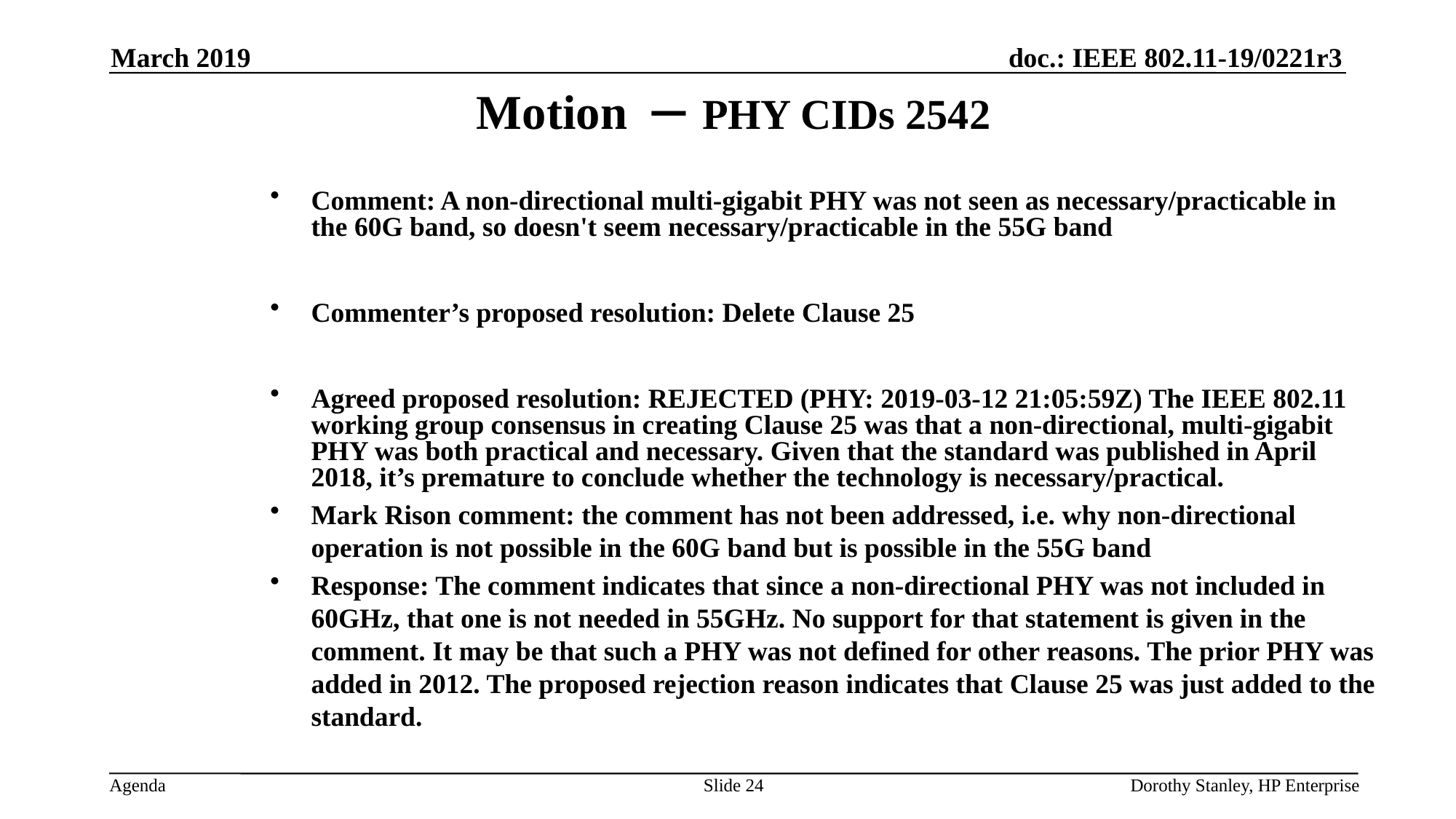

March 2019
Motion  – PHY CIDs 2542
Comment: A non-directional multi-gigabit PHY was not seen as necessary/practicable in the 60G band, so doesn't seem necessary/practicable in the 55G band

Commenter’s proposed resolution: Delete Clause 25

Agreed proposed resolution: REJECTED (PHY: 2019-03-12 21:05:59Z) The IEEE 802.11 working group consensus in creating Clause 25 was that a non-directional, multi-gigabit PHY was both practical and necessary. Given that the standard was published in April 2018, it’s premature to conclude whether the technology is necessary/practical.
Mark Rison comment: the comment has not been addressed, i.e. why non-directional operation is not possible in the 60G band but is possible in the 55G band
Response: The comment indicates that since a non-directional PHY was not included in 60GHz, that one is not needed in 55GHz. No support for that statement is given in the comment. It may be that such a PHY was not defined for other reasons. The prior PHY was added in 2012. The proposed rejection reason indicates that Clause 25 was just added to the standard.

Slide 24
Dorothy Stanley, HP Enterprise